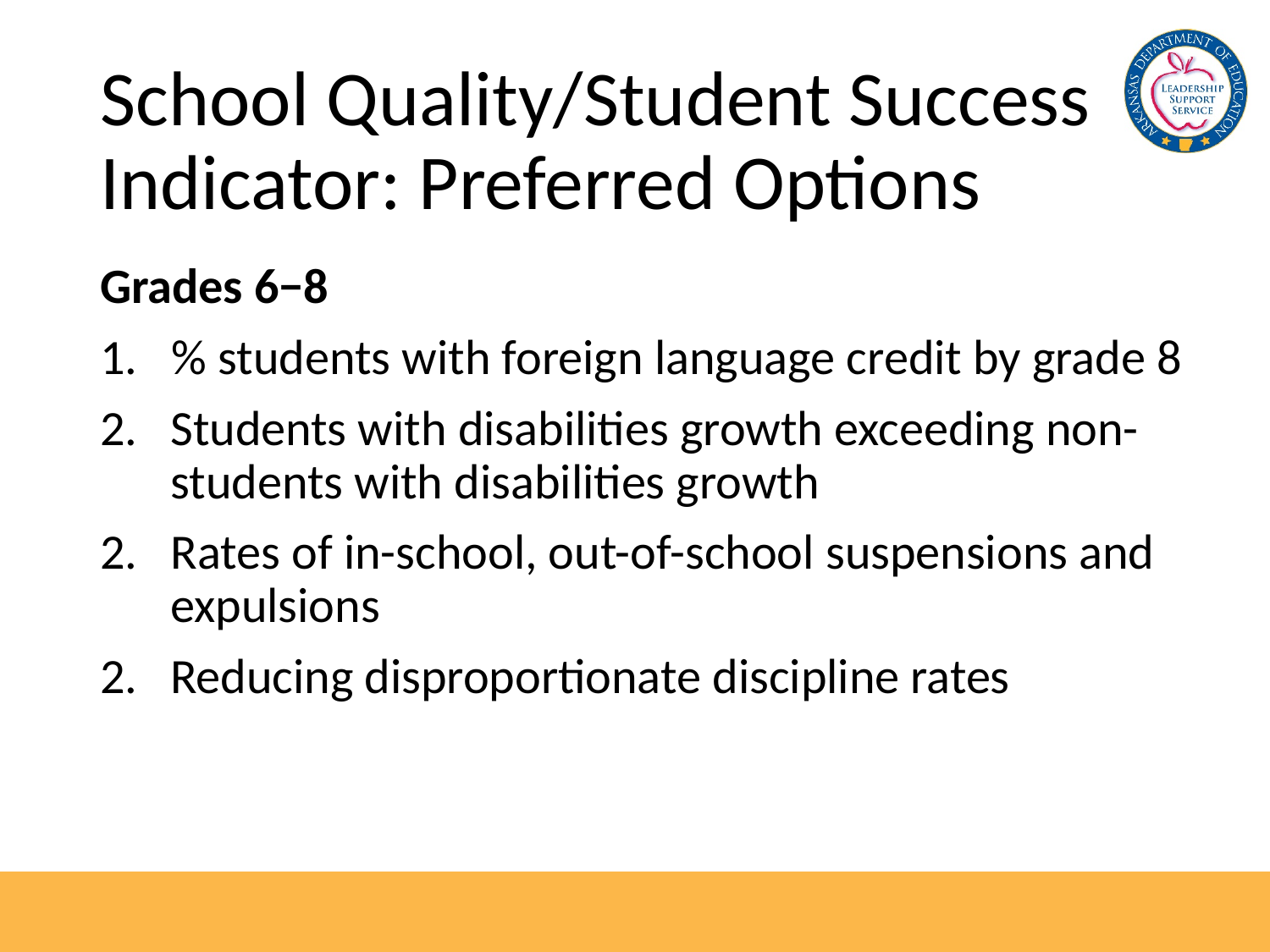

# School Quality/Student Success Indicator: Preferred Options

Grades 6−8
% students with foreign language credit by grade 8
2.	Students with disabilities growth exceeding non-students with disabilities growth
Rates of in-school, out-of-school suspensions and expulsions
2. 	Reducing disproportionate discipline rates